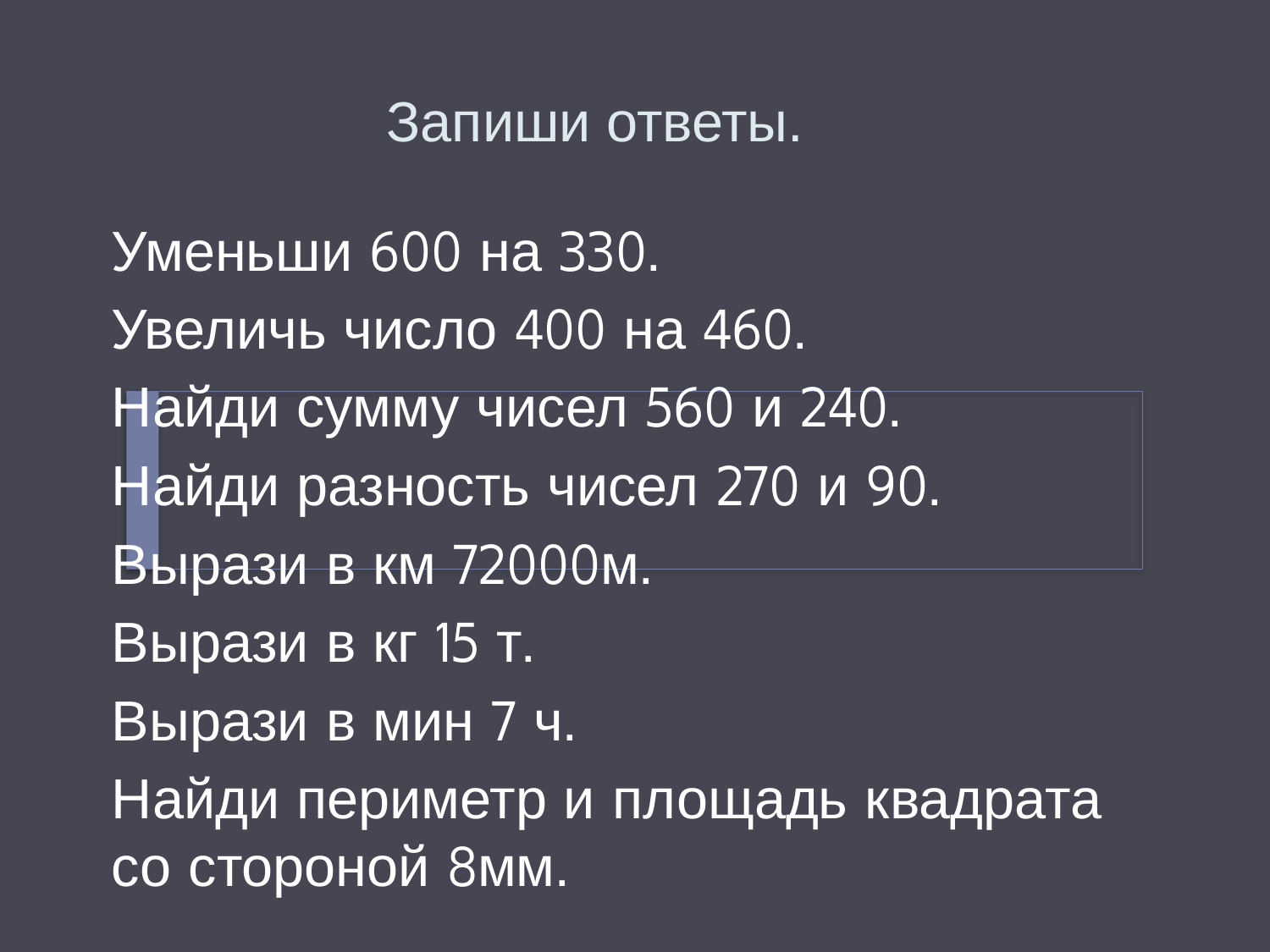

# Запиши ответы.
Уменьши 600 на 330.
Увеличь число 400 на 460.
Найди сумму чисел 560 и 240.
Найди разность чисел 270 и 90.
Вырази в км 72000м.
Вырази в кг 15 т.
Вырази в мин 7 ч.
Найди периметр и площадь квадрата со стороной 8мм.